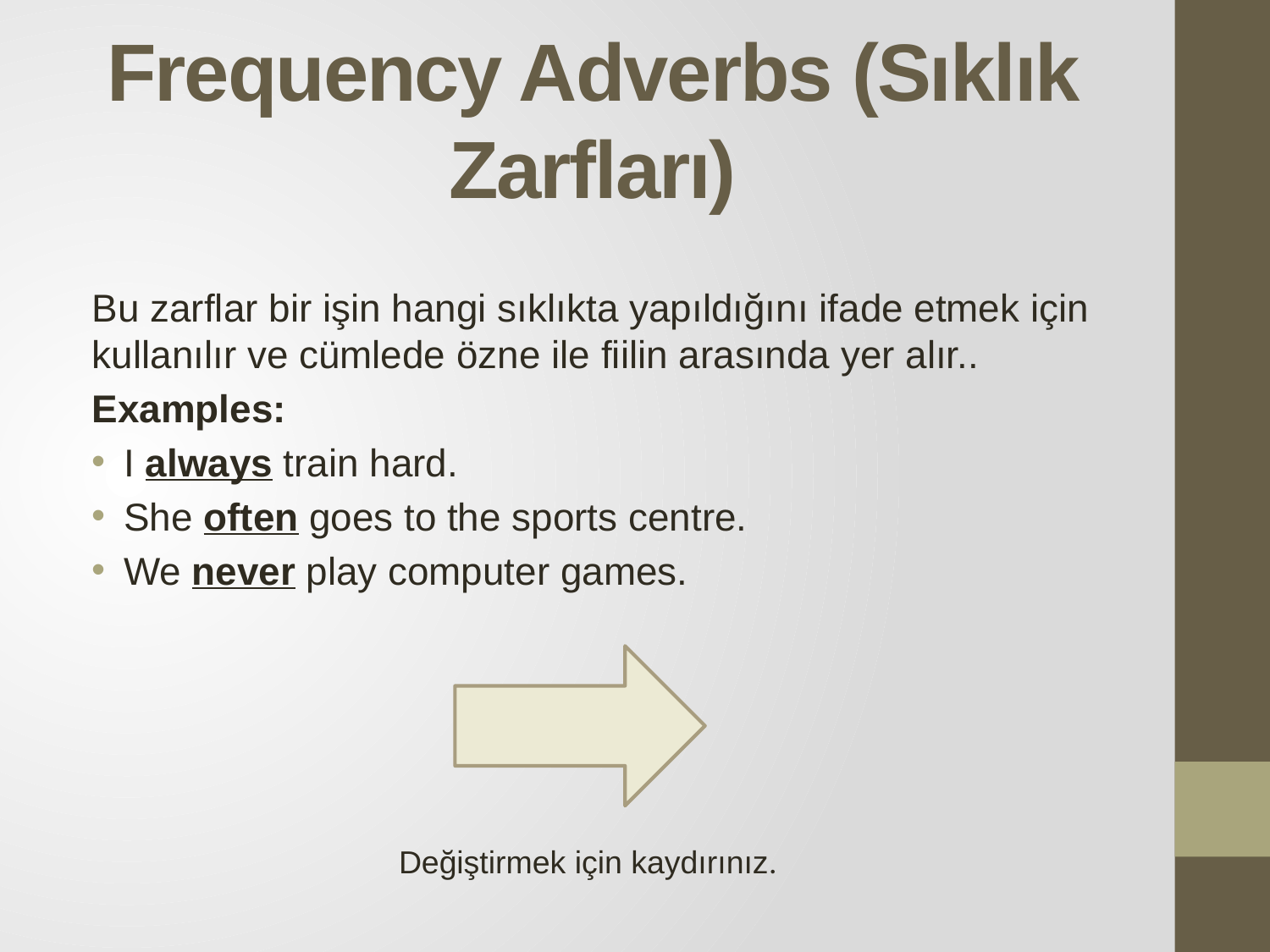

# Frequency Adverbs (Sıklık Zarfları)

Bu zarflar bir işin hangi sıklıkta yapıldığını ifade etmek için kullanılır ve cümlede özne ile fiilin arasında yer alır..
Examples:
I always train hard.
She often goes to the sports centre.
We never play computer games.

Değiştirmek için kaydırınız.